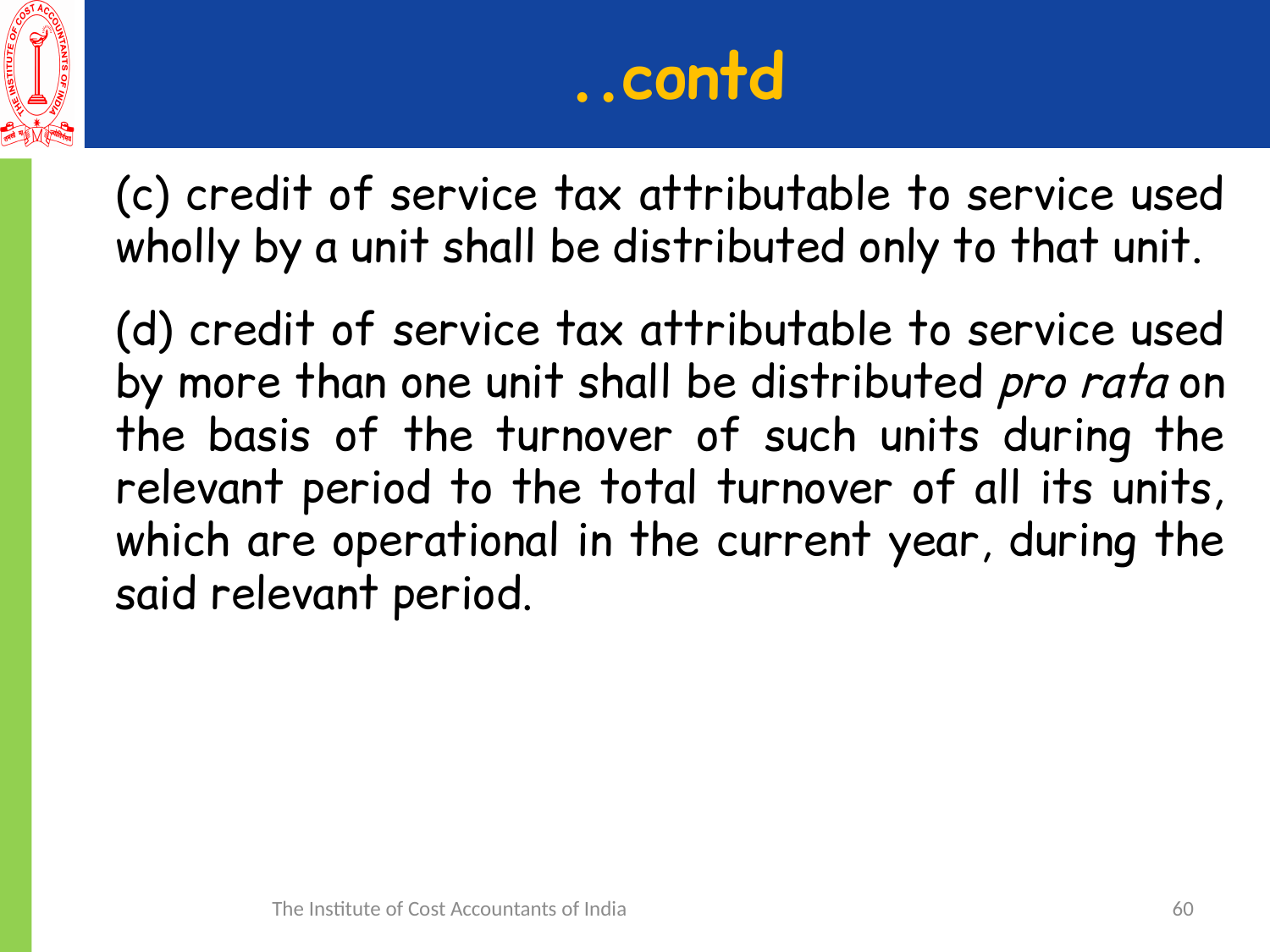

# ..contd
	(c) credit of service tax attributable to service used wholly by a unit shall be distributed only to that unit.
	(d) credit of service tax attributable to service used by more than one unit shall be distributed pro rata on the basis of the turnover of such units during the relevant period to the total turnover of all its units, which are operational in the current year, during the said relevant period.
The Institute of Cost Accountants of India
60